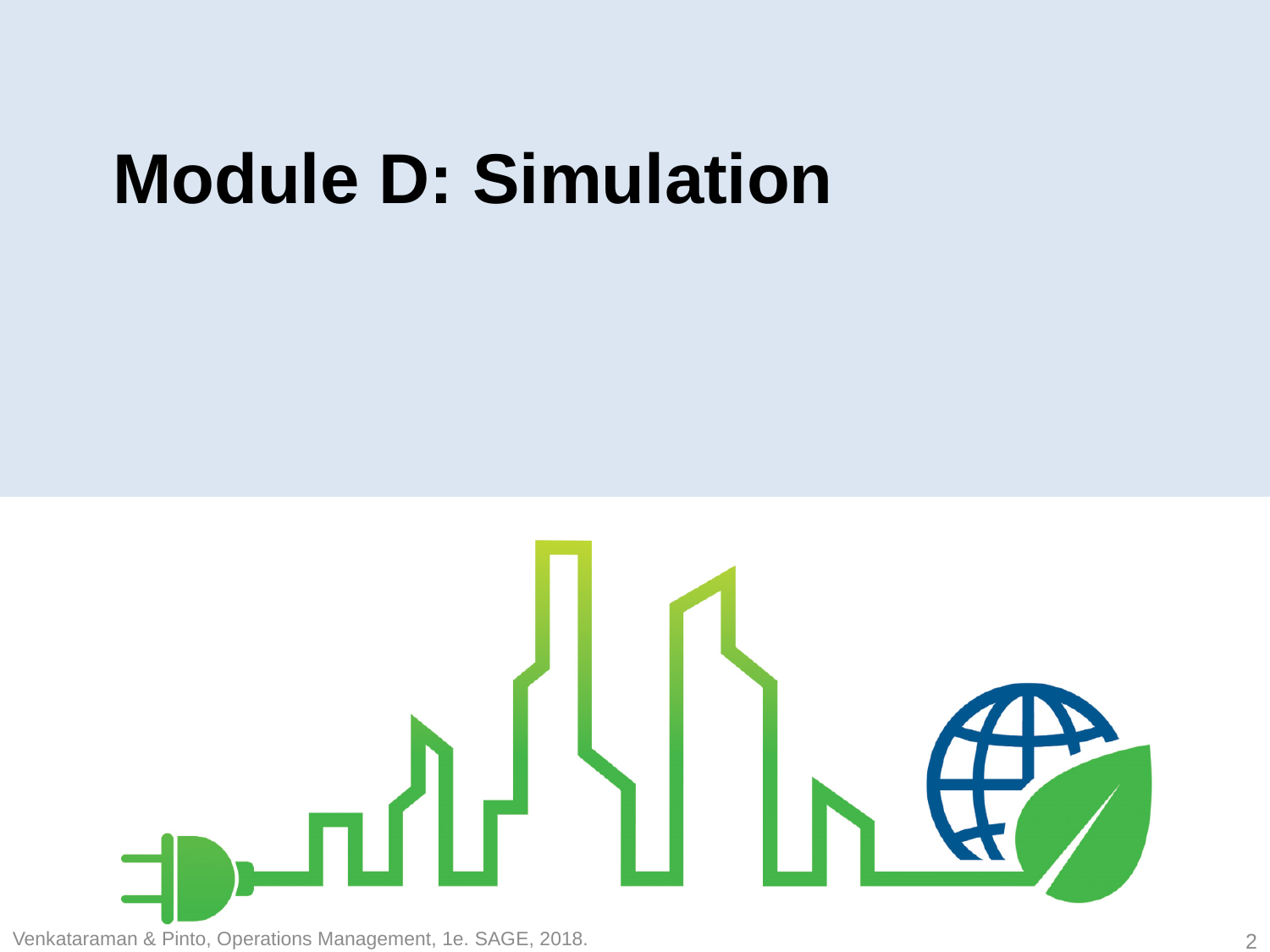

# Module D: Simulation
Venkataraman & Pinto, Operations Management, 1e. SAGE, 2018.
2